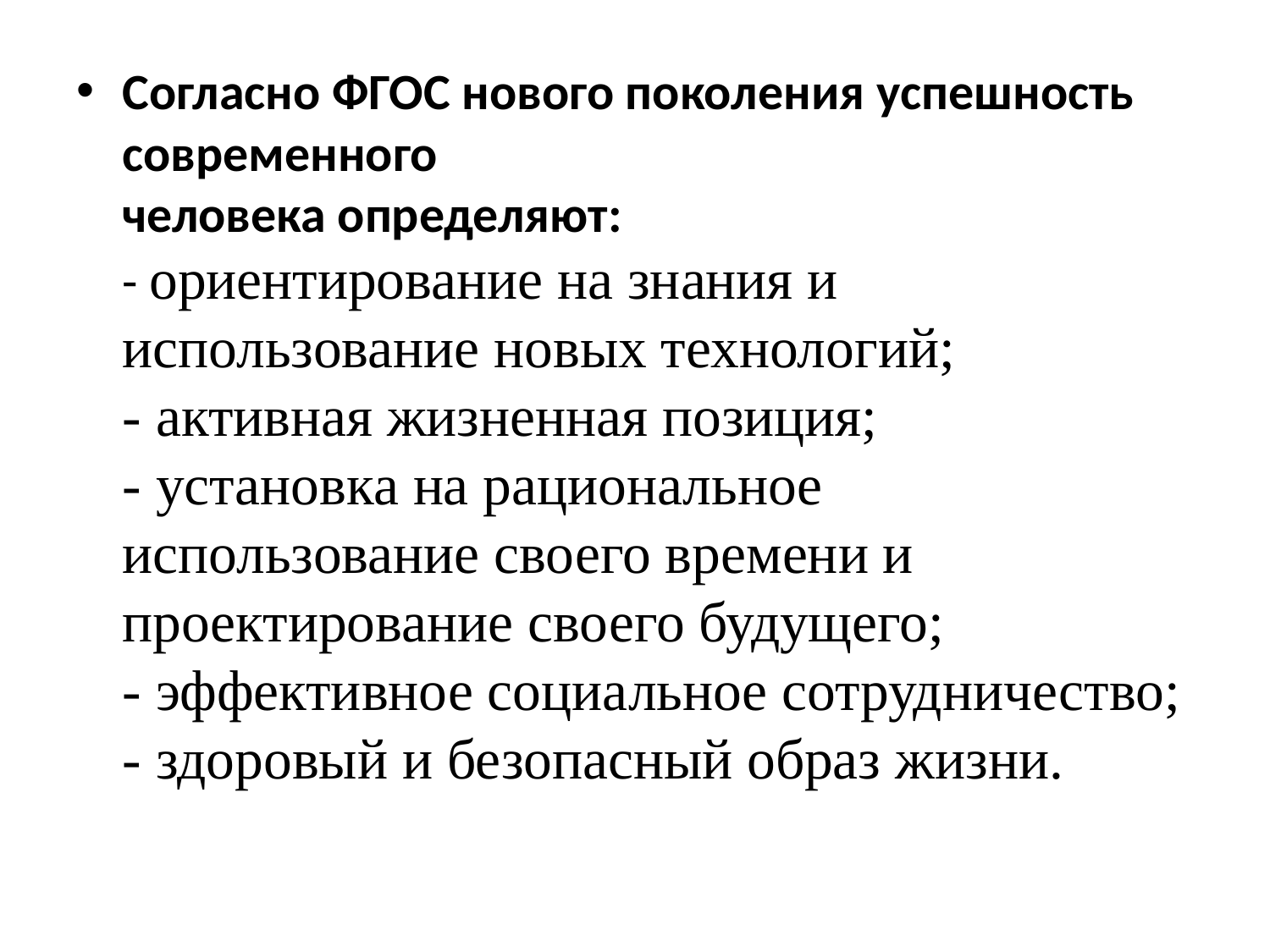

#
Согласно ФГОС нового поколения успешность современного
человека определяют:
- ориентирование на знания и использование новых технологий;
- активная жизненная позиция;
- установка на рациональное использование своего времени и
проектирование своего будущего;
- эффективное социальное сотрудничество;
- здоровый и безопасный образ жизни.